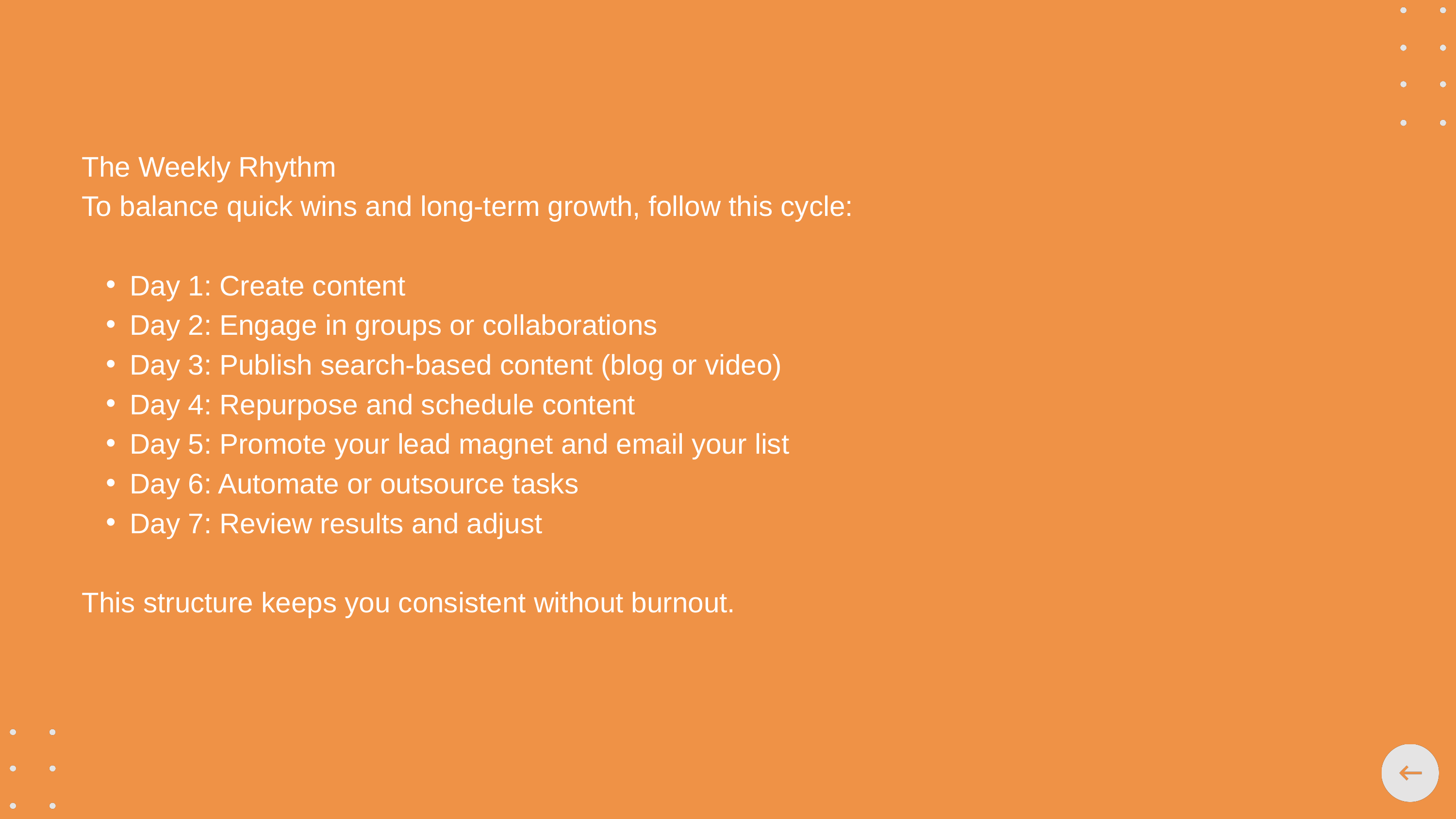

The Weekly Rhythm
To balance quick wins and long-term growth, follow this cycle:

Day 1: Create content
Day 2: Engage in groups or collaborations
Day 3: Publish search-based content (blog or video)
Day 4: Repurpose and schedule content
Day 5: Promote your lead magnet and email your list
Day 6: Automate or outsource tasks
Day 7: Review results and adjust

This structure keeps you consistent without burnout.